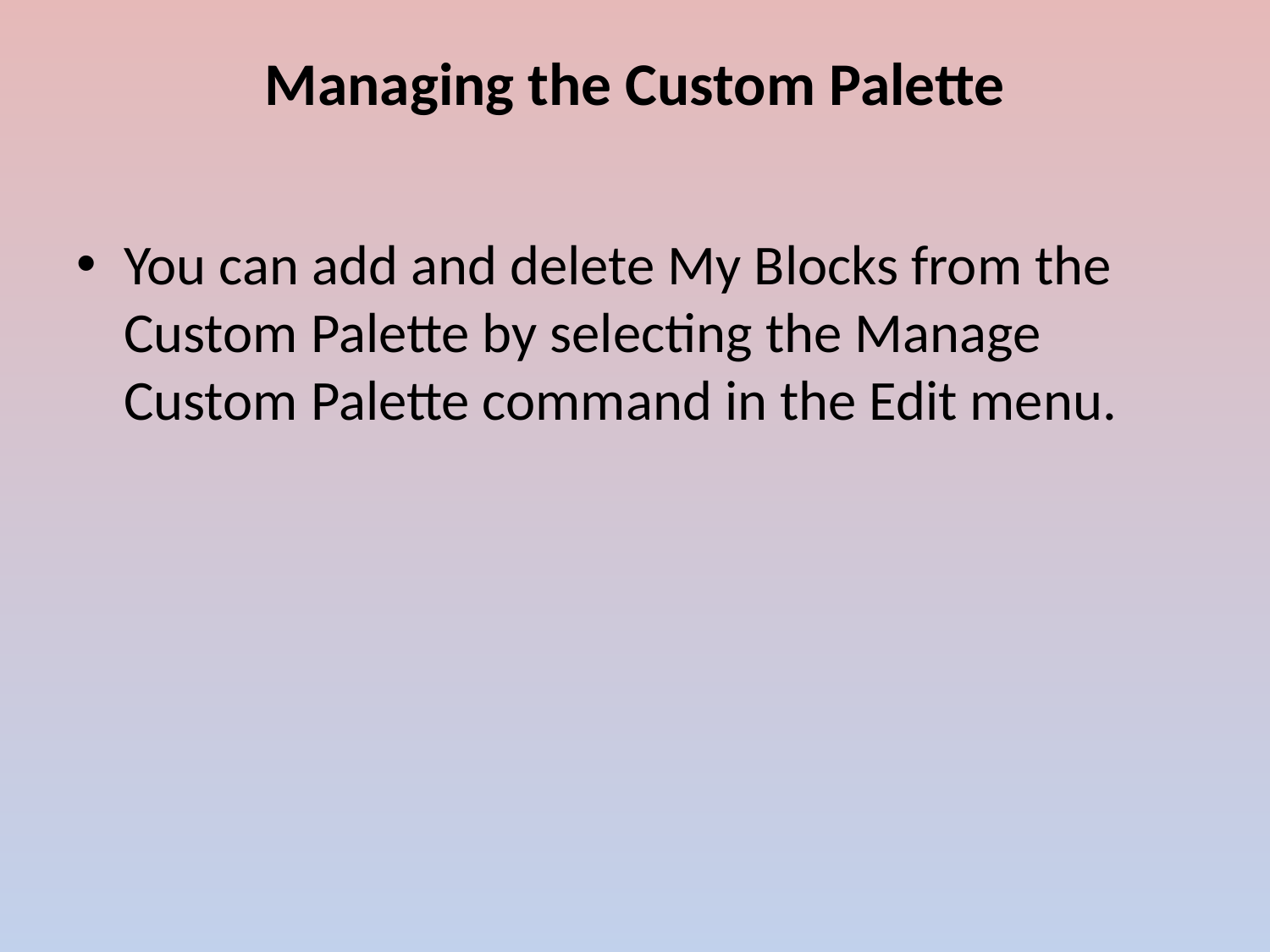

# Managing the Custom Palette
You can add and delete My Blocks from the Custom Palette by selecting the Manage Custom Palette command in the Edit menu.